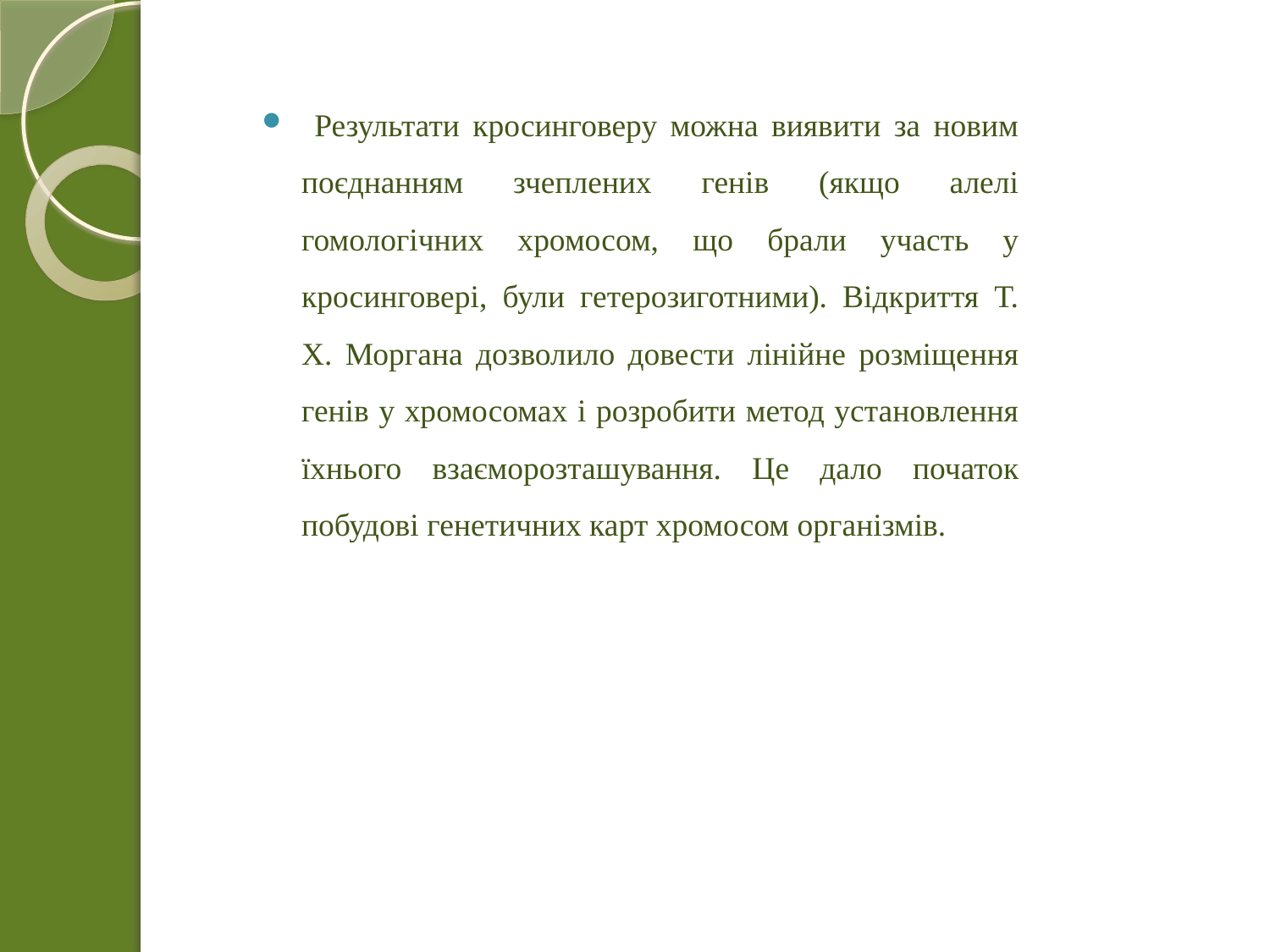

Результати кросинговеру можна виявити за новим поєднанням зчеплених генів (якщо алелі гомологічних хромосом, що брали участь у кросинговері, були гетерозиготними). Відкриття Т. Х. Моргана дозволило довести лінійне розміщення генів у хромосомах і розробити метод установлення їхнього взаєморозташування. Це дало початок побудові генетичних карт хромосом організмів.